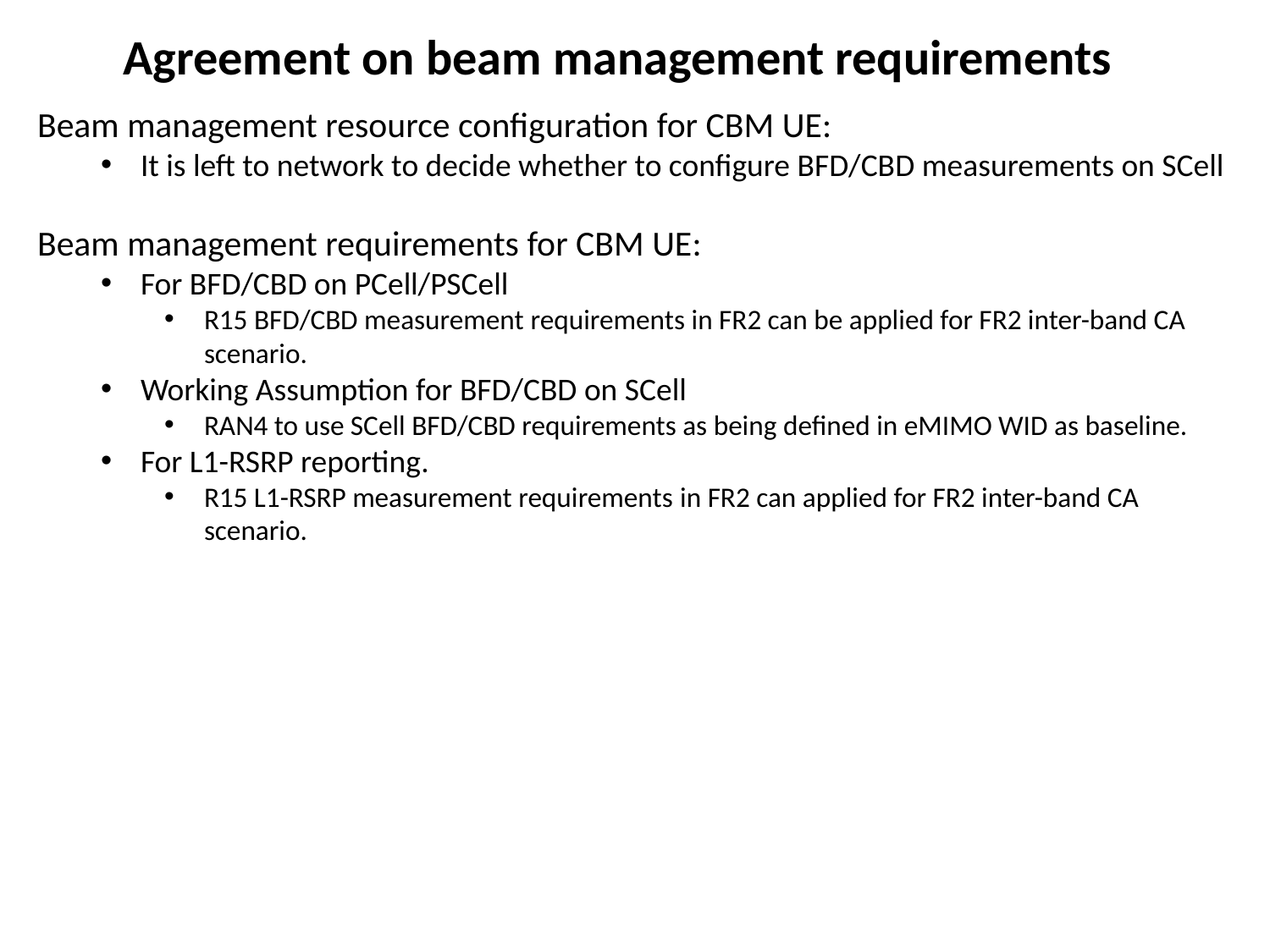

# Agreement on beam management requirements
Beam management resource configuration for CBM UE:
It is left to network to decide whether to configure BFD/CBD measurements on SCell

Beam management requirements for CBM UE:
For BFD/CBD on PCell/PSCell
R15 BFD/CBD measurement requirements in FR2 can be applied for FR2 inter-band CA scenario.
Working Assumption for BFD/CBD on SCell
RAN4 to use SCell BFD/CBD requirements as being defined in eMIMO WID as baseline.
For L1-RSRP reporting.
R15 L1-RSRP measurement requirements in FR2 can applied for FR2 inter-band CA scenario.